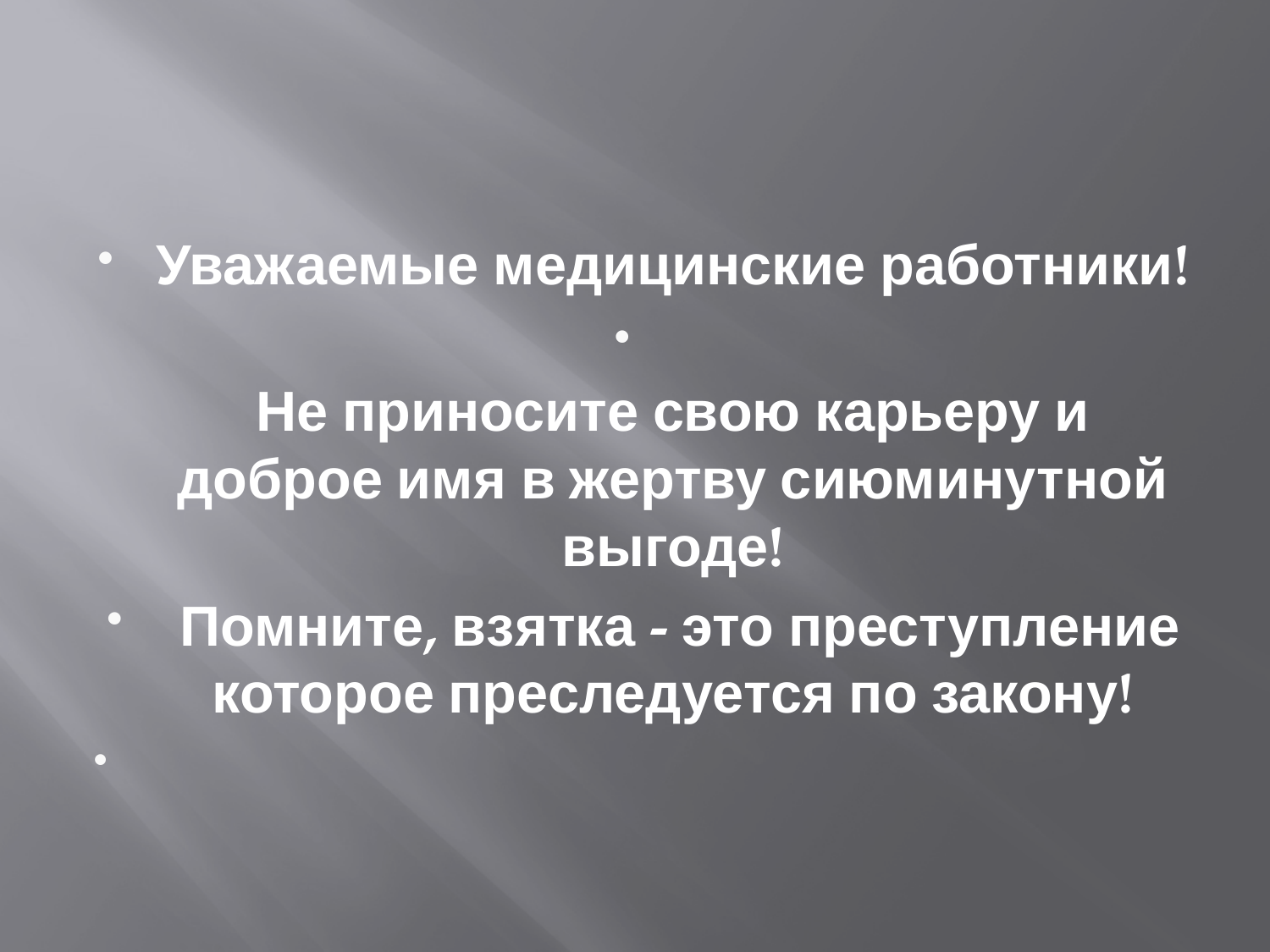

#
Уважаемые медицинские работники!
Не приносите свою карьеру и доброе имя в жертву сиюминутной выгоде!
 Помните, взятка - это преступление которое преследуется по закону!